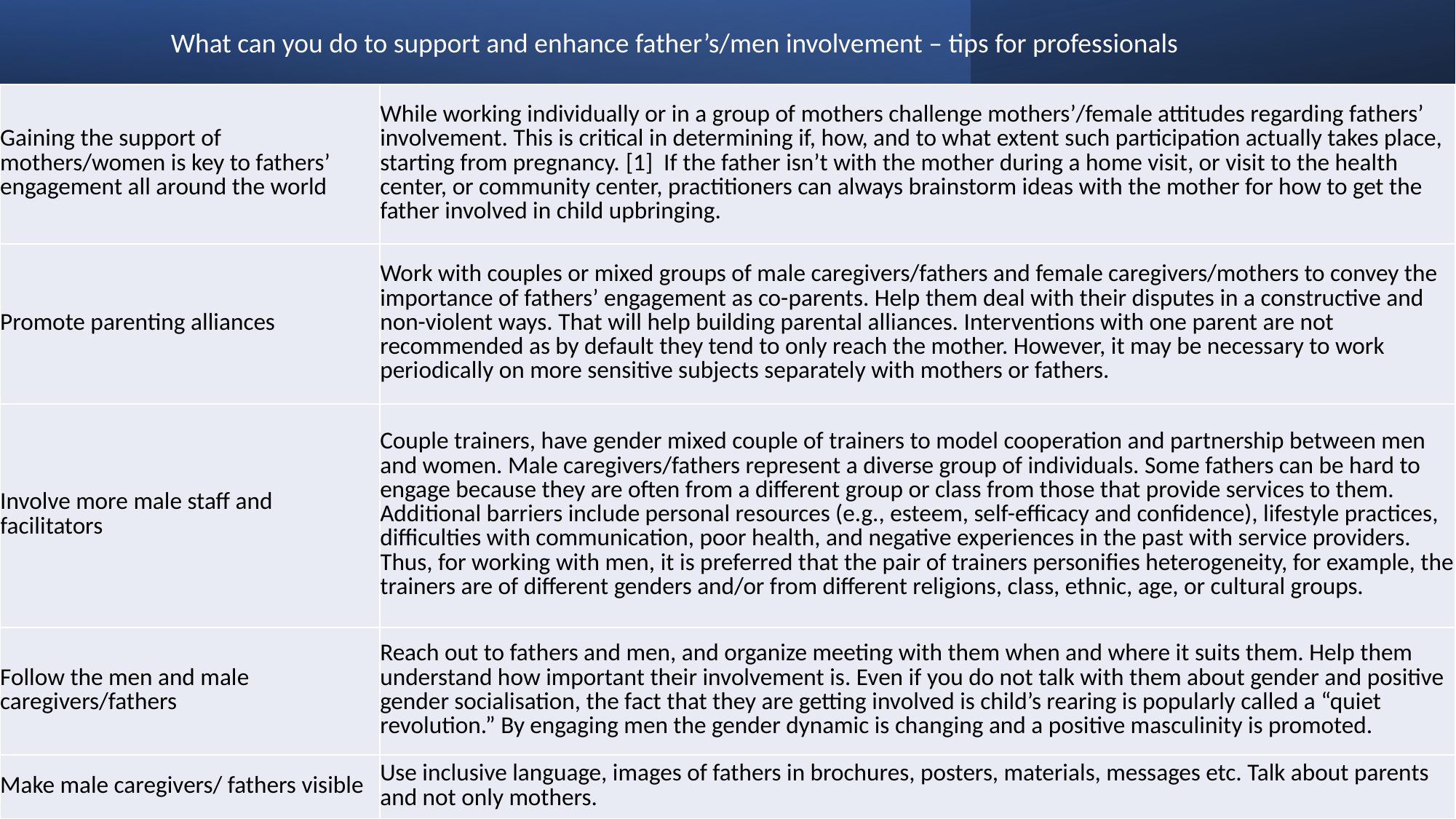

What can you do to support and enhance father’s/men involvement – tips for professionals
| Gaining the support of mothers/women is key to fathers’ engagement all around the world | While working individually or in a group of mothers challenge mothers’/female attitudes regarding fathers’ involvement. This is critical in determining if, how, and to what extent such participation actually takes place, starting from pregnancy. [1] If the father isn’t with the mother during a home visit, or visit to the health center, or community center, practitioners can always brainstorm ideas with the mother for how to get the father involved in child upbringing. |
| --- | --- |
| Promote parenting alliances | Work with couples or mixed groups of male caregivers/fathers and female caregivers/mothers to convey the importance of fathers’ engagement as co-parents. Help them deal with their disputes in a constructive and non-violent ways. That will help building parental alliances. Interventions with one parent are not recommended as by default they tend to only reach the mother. However, it may be necessary to work periodically on more sensitive subjects separately with mothers or fathers. |
| Involve more male staff and facilitators | Couple trainers, have gender mixed couple of trainers to model cooperation and partnership between men and women. Male caregivers/fathers represent a diverse group of individuals. Some fathers can be hard to engage because they are often from a different group or class from those that provide services to them. Additional barriers include personal resources (e.g., esteem, self-efficacy and confidence), lifestyle practices, difficulties with communication, poor health, and negative experiences in the past with service providers. Thus, for working with men, it is preferred that the pair of trainers personifies heterogeneity, for example, the trainers are of different genders and/or from different religions, class, ethnic, age, or cultural groups. |
| Follow the men and male caregivers/fathers | Reach out to fathers and men, and organize meeting with them when and where it suits them. Help them understand how important their involvement is. Even if you do not talk with them about gender and positive gender socialisation, the fact that they are getting involved is child’s rearing is popularly called a “quiet revolution.” By engaging men the gender dynamic is changing and a positive masculinity is promoted. |
| Make male caregivers/ fathers visible | Use inclusive language, images of fathers in brochures, posters, materials, messages etc. Talk about parents and not only mothers. |